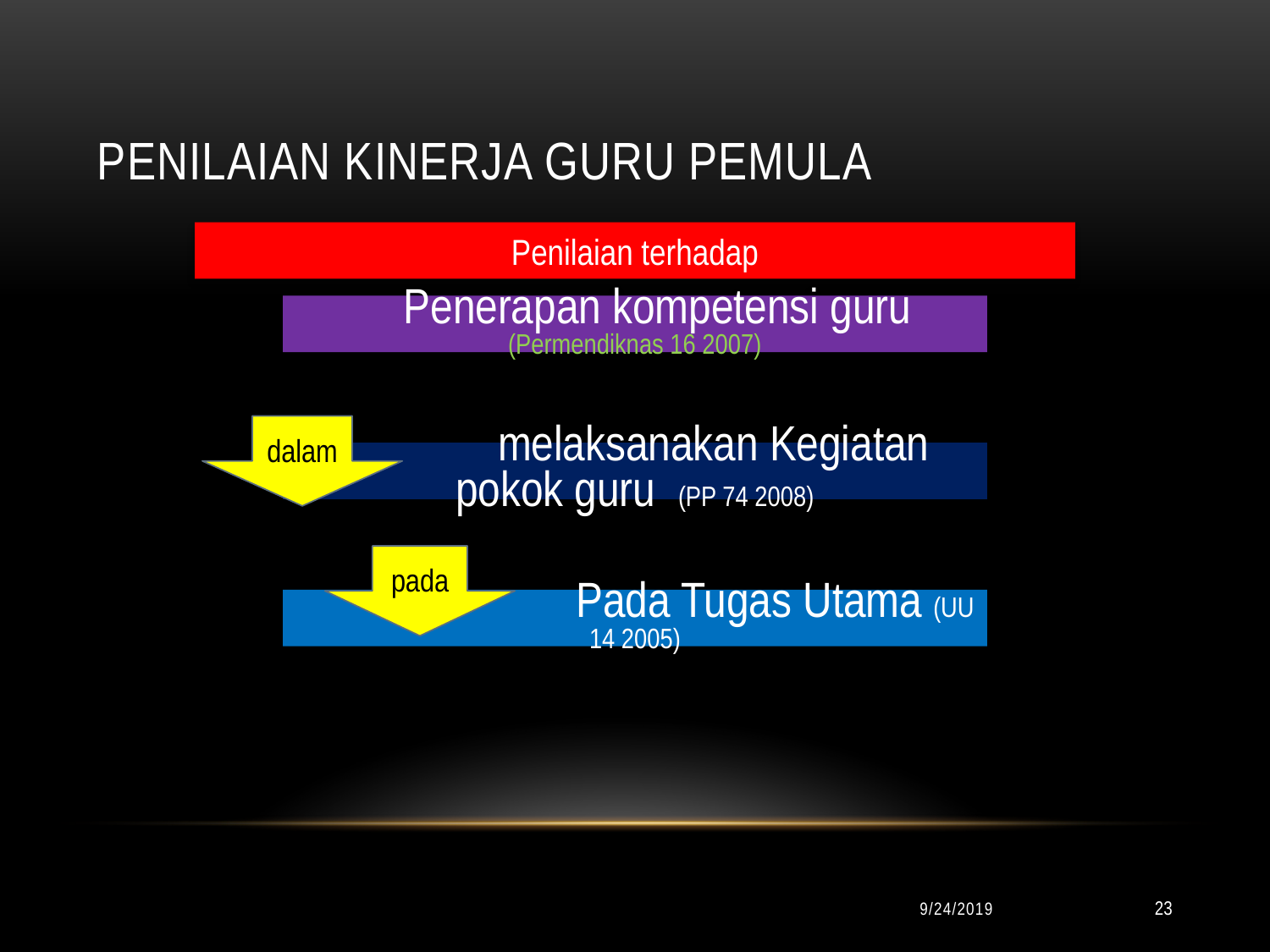

# PENILAIAN kinerja guru pemula
Penilaian terhadap
    Penerapan kompetensi guru (Permendiknas 16 2007)
              melaksanakan Kegiatan pokok guru  (PP 74 2008)
                         Pada Tugas Utama (UU 14 2005)
dalam
pada
9/24/2019
23